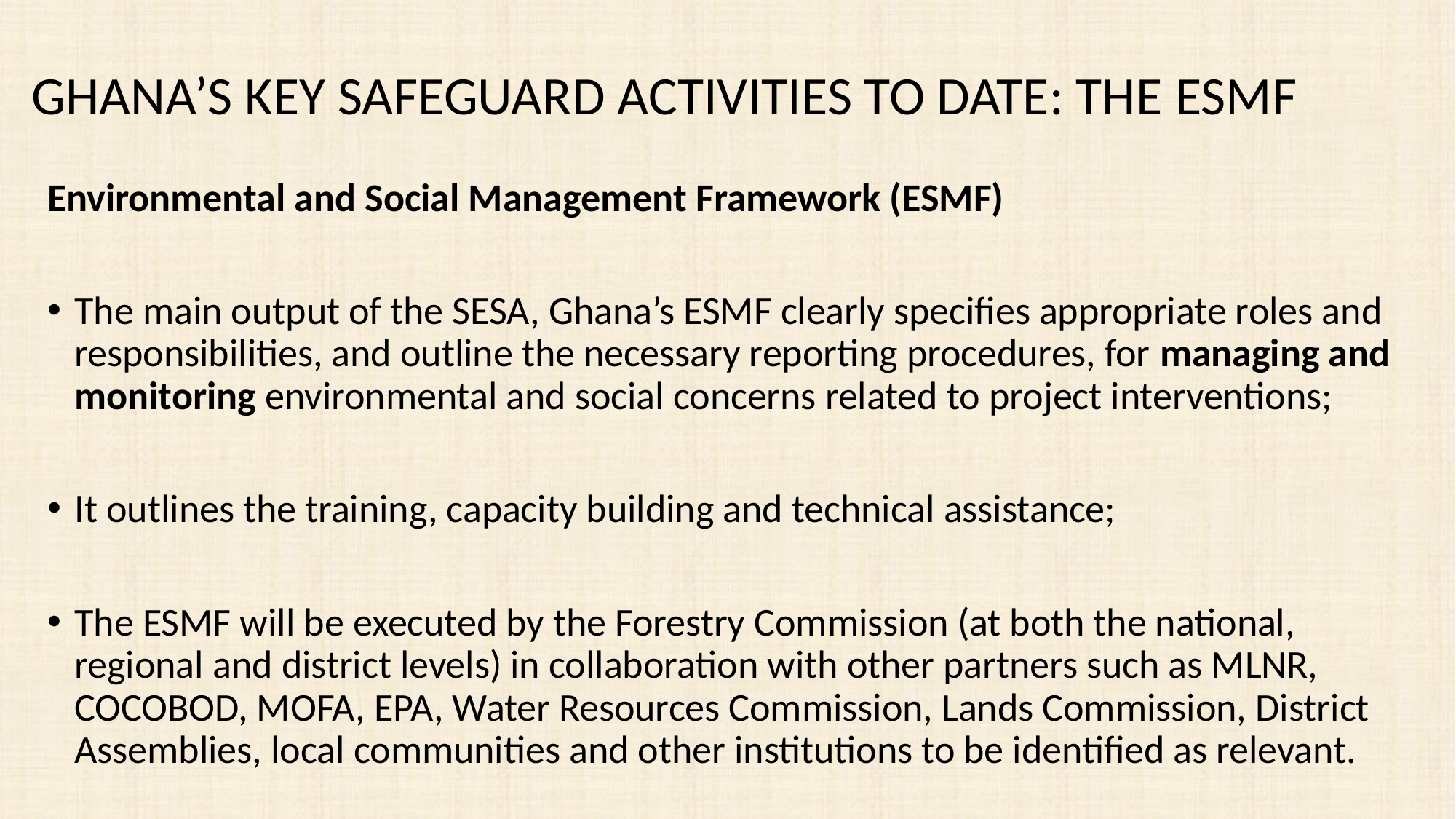

# GHANA’S KEY SAFEGUARD ACTIVITIES TO DATE: THE ESMF
Environmental and Social Management Framework (ESMF)

The main output of the SESA, Ghana’s ESMF clearly specifies appropriate roles and responsibilities, and outline the necessary reporting procedures, for managing and monitoring environmental and social concerns related to project interventions;

It outlines the training, capacity building and technical assistance;

The ESMF will be executed by the Forestry Commission (at both the national, regional and district levels) in collaboration with other partners such as MLNR, COCOBOD, MOFA, EPA, Water Resources Commission, Lands Commission, District Assemblies, local communities and other institutions to be identified as relevant.